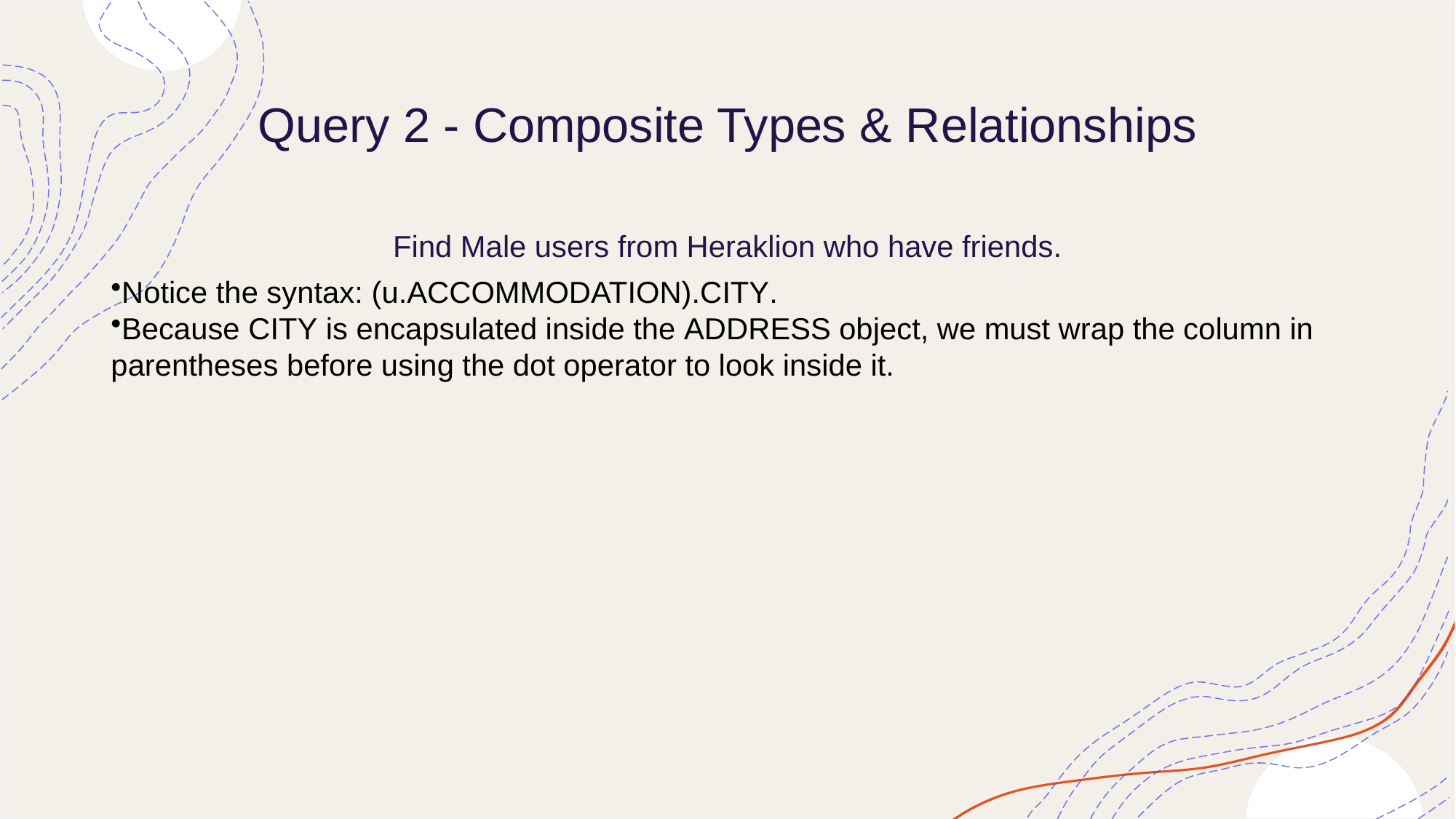

# Query 2 - Composite Types & Relationships
Find Male users from Heraklion who have friends.

Notice the syntax: (u.ACCOMMODATION).CITY.
Because CITY is encapsulated inside the ADDRESS object, we must wrap the column in parentheses before using the dot operator to look inside it.